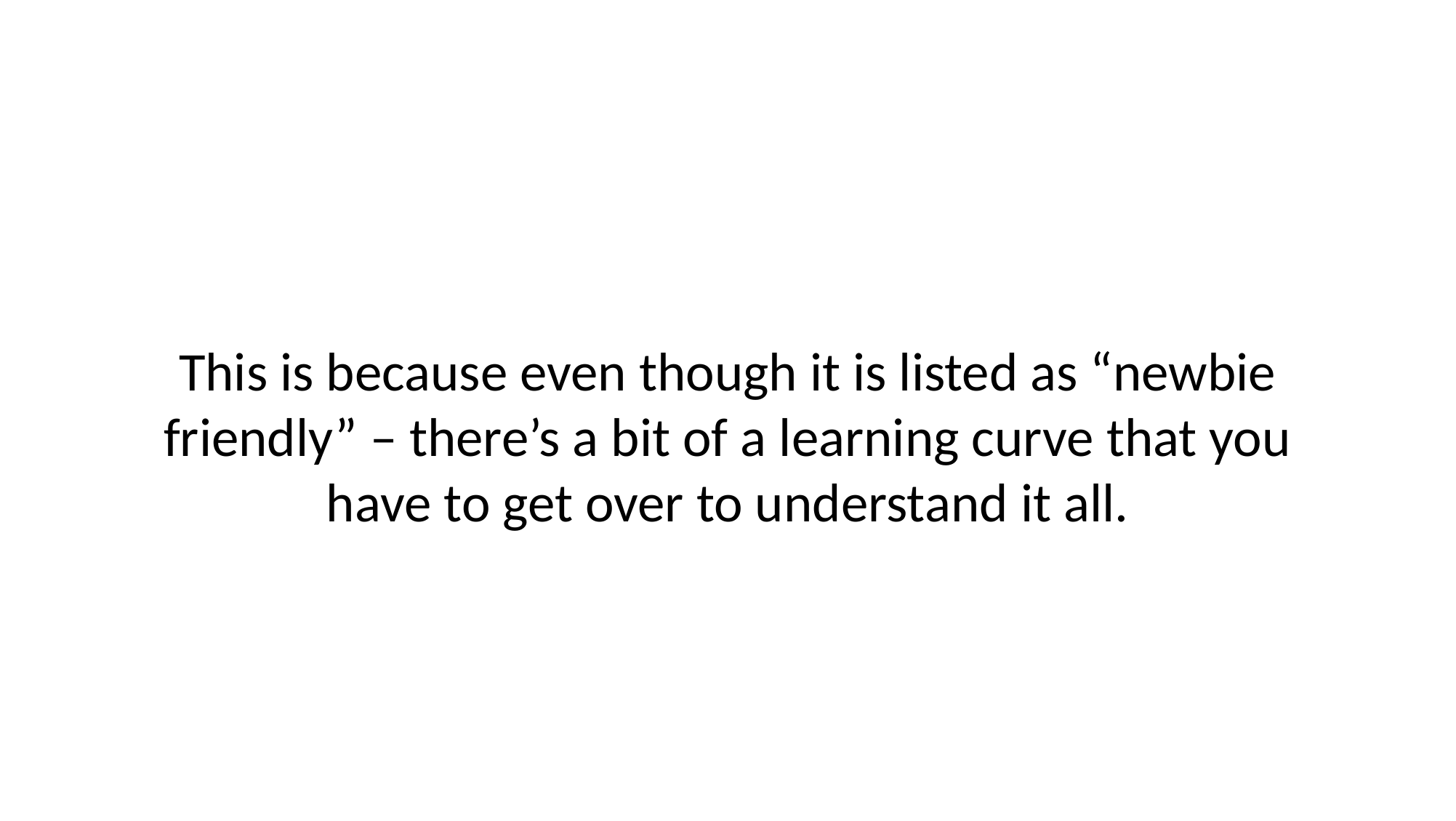

# This is because even though it is listed as “newbie friendly” – there’s a bit of a learning curve that you have to get over to understand it all.